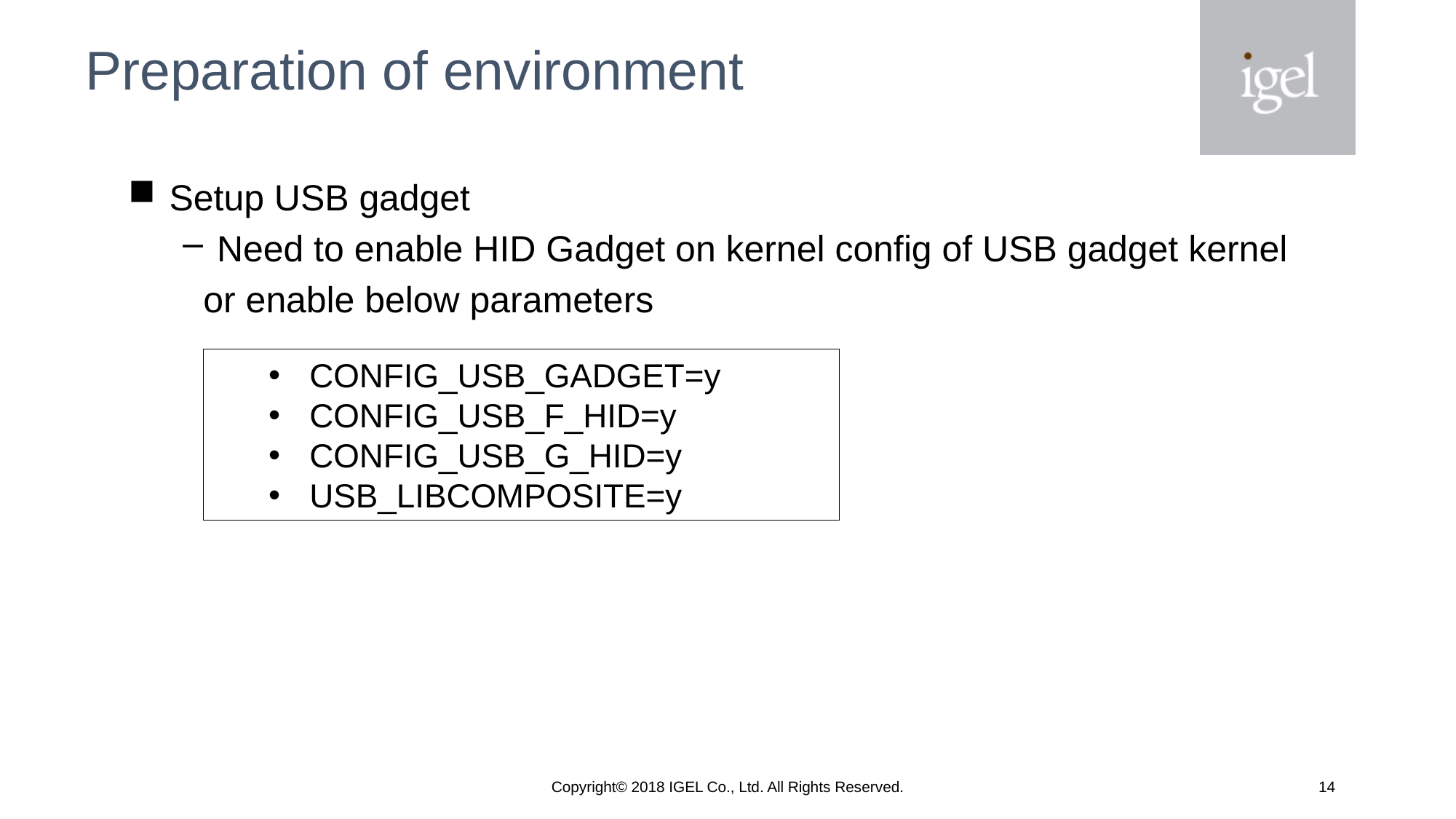

# Preparation of environment
Setup USB gadget
Need to enable HID Gadget on kernel config of USB gadget kernel
  or enable below parameters

CONFIG_USB_GADGET=y
CONFIG_USB_F_HID=y
CONFIG_USB_G_HID=y
USB_LIBCOMPOSITE=y
Copyright© 2018 IGEL Co., Ltd. All Rights Reserved.
14